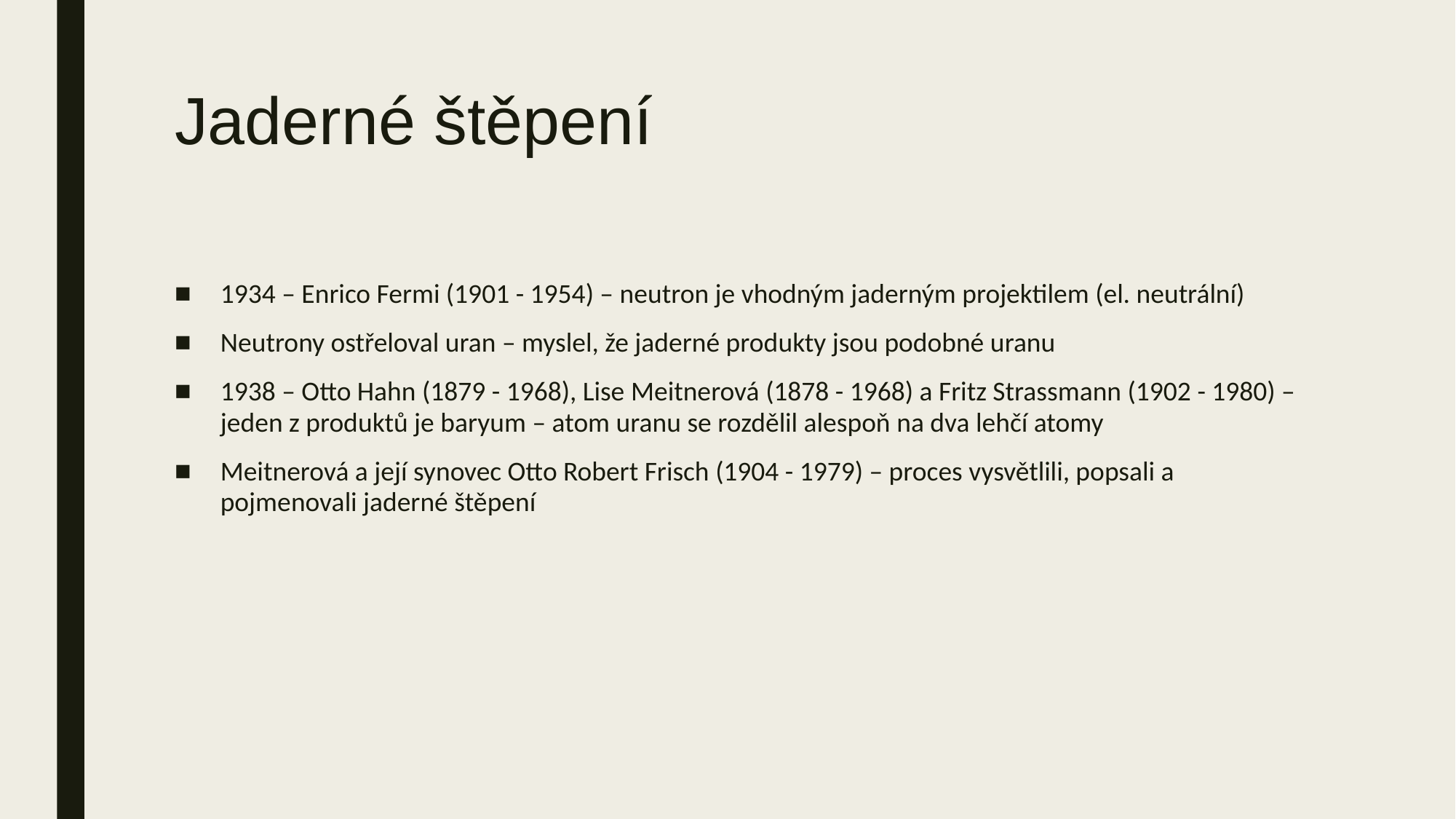

# Jaderné štěpení
1934 – Enrico Fermi (1901 - 1954) – neutron je vhodným jaderným projektilem (el. neutrální)
Neutrony ostřeloval uran – myslel, že jaderné produkty jsou podobné uranu
1938 – Otto Hahn (1879 - 1968), Lise Meitnerová (1878 - 1968) a Fritz Strassmann (1902 - 1980) – jeden z produktů je baryum – atom uranu se rozdělil alespoň na dva lehčí atomy
Meitnerová a její synovec Otto Robert Frisch (1904 - 1979) – proces vysvětlili, popsali a pojmenovali jaderné štěpení